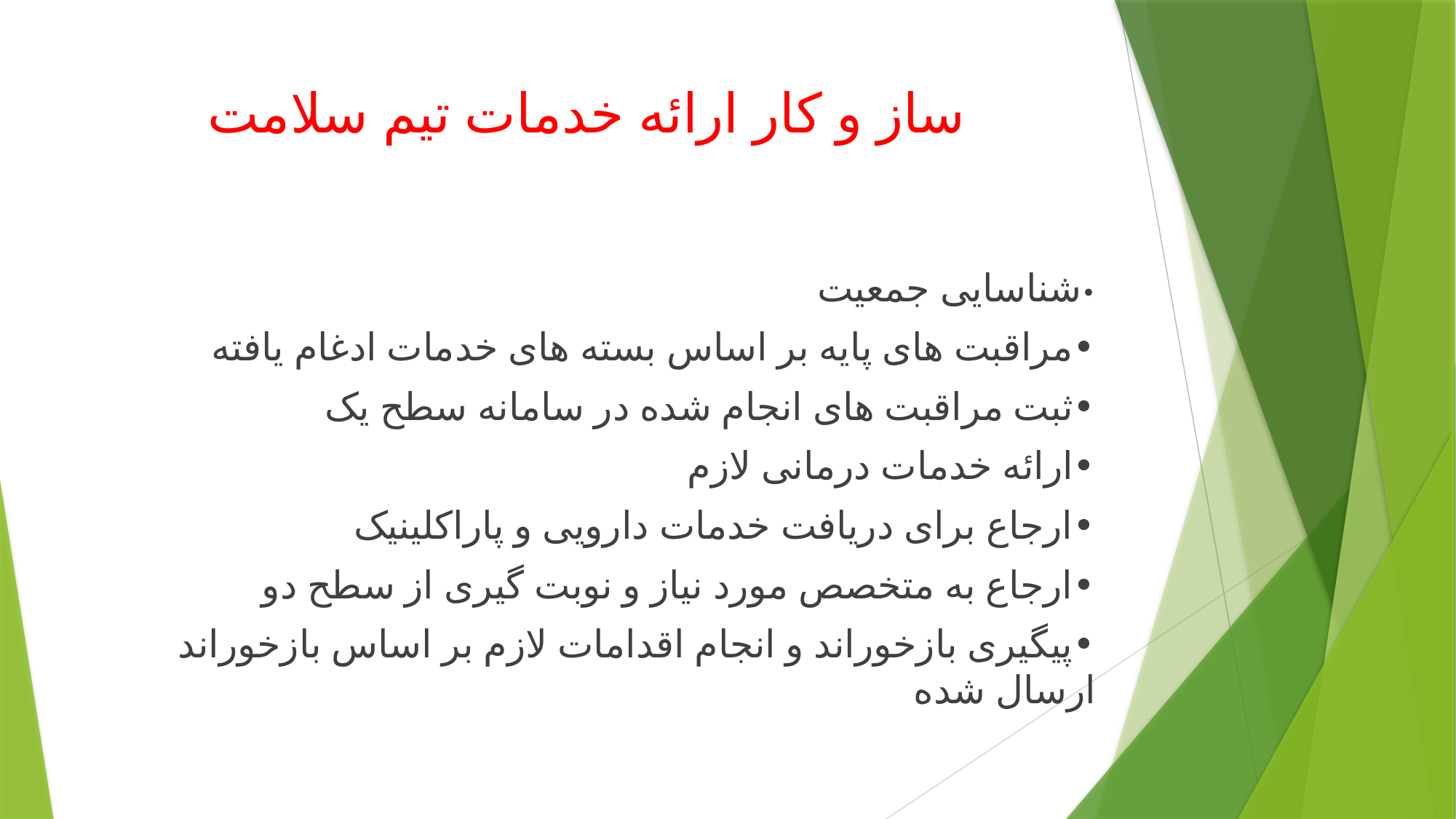

# ساز و کار ارائه خدمات تیم سلامت
•شناسایی جمعیت
•مراقبت های پایه بر اساس بسته های خدمات ادغام یافته
•ثبت مراقبت های انجام شده در سامانه سطح یک
•ارائه خدمات درمانی لازم
•ارجاع برای دریافت خدمات دارویی و پاراکلینیک
•ارجاع به متخصص مورد نیاز و نوبت گیری از سطح دو
•پیگیری بازخوراند و انجام اقدامات لازم بر اساس بازخوراند ارسال شده